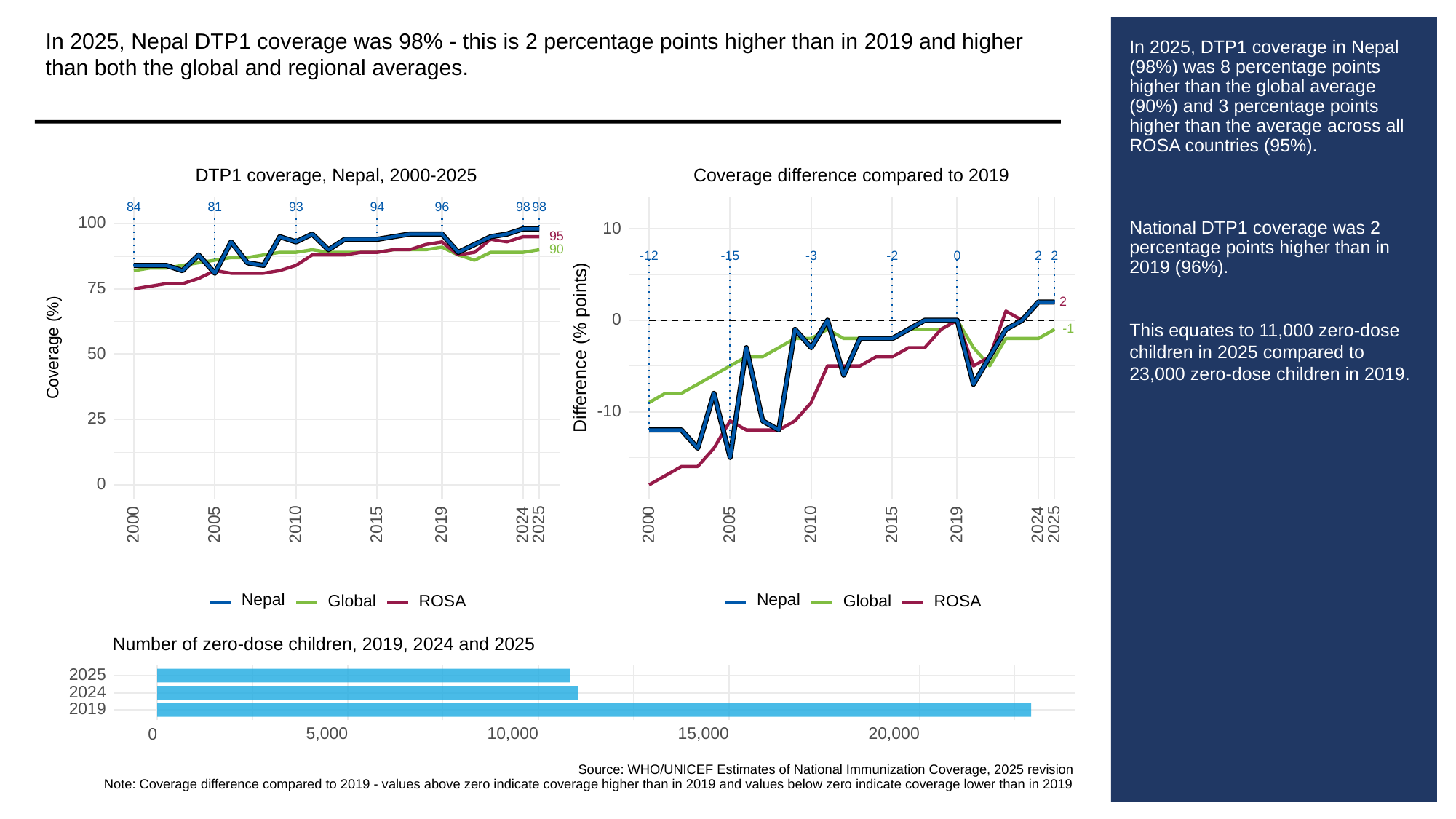

In 2025, Nepal DTP1 coverage was 98% - this is 2 percentage points higher than in 2019 and higher than both the global and regional averages.
# In 2025, DTP1 coverage in Nepal (98%) was 8 percentage points higher than the global average (90%) and 3 percentage points higher than the average across all ROSA countries (95%).

National DTP1 coverage was 2 percentage points higher than in 2019 (96%).

This equates to 11,000 zero-dose children in 2025 compared to 23,000 zero-dose children in 2019.

Coverage difference compared to 2019
DTP1 coverage, Nepal, 2000-2025

93
84
81
94
96
98
98
100

10

95

90

-3
-15
0
-12
-2
2
2

75

2

0

-1
Difference (% points)
Coverage (%)
50

-10

25

0

2000
2005
2010
2015
2019
2024
2025
2000
2005
2010
2015
2019
2024
2025
Nepal
Nepal
ROSA
ROSA
Global
Global

Number of zero-dose children, 2019, 2024 and 2025

2025

2024

2019

5,000
10,000
15,000
20,000
0
Source: WHO/UNICEF Estimates of National Immunization Coverage, 2025 revision
Note: Coverage difference compared to 2019 - values above zero indicate coverage higher than in 2019 and values below zero indicate coverage lower than in 2019